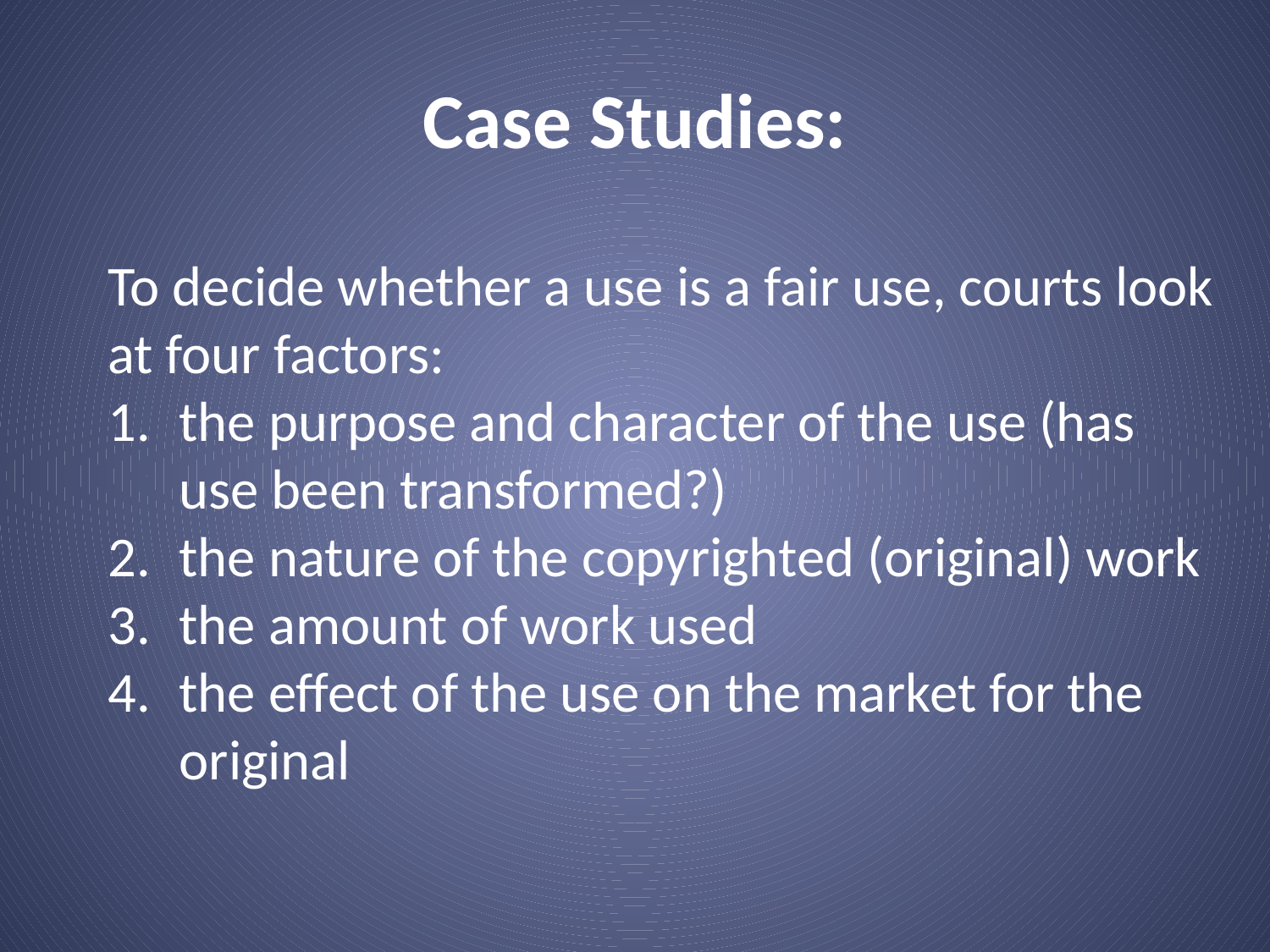

# Case Studies:
To decide whether a use is a fair use, courts look at four factors:
the purpose and character of the use (has use been transformed?)
the nature of the copyrighted (original) work
the amount of work used
the effect of the use on the market for the original